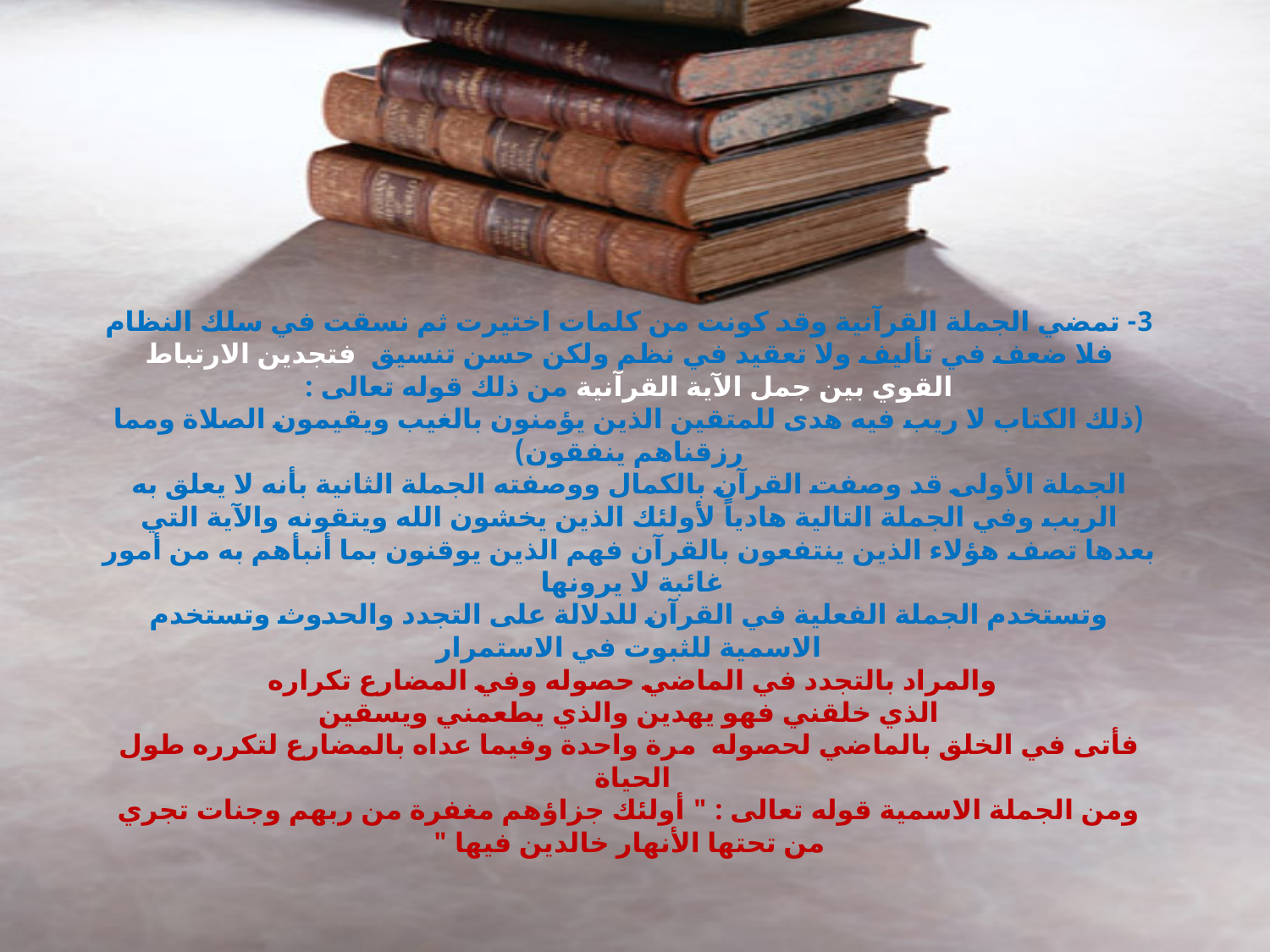

# 3- تمضي الجملة القرآنية وقد كونت من كلمات اختيرت ثم نسقت في سلك النظام فلا ضعف في تأليف ولا تعقيد في نظم ولكن حسن تنسيق  فتجدين الارتباط القوي بين جمل الآية القرآنية من ذلك قوله تعالى : (ذلك الكتاب لا ريب فيه هدى للمتقين الذين يؤمنون بالغيب ويقيمون الصلاة ومما رزقناهم ينفقون) الجملة الأولى قد وصفت القرآن بالكمال ووصفته الجملة الثانية بأنه لا يعلق به الريب وفي الجملة التالية هادياً لأولئك الذين يخشون الله ويتقونه والآية التي بعدها تصف هؤلاء الذين ينتفعون بالقرآن فهم الذين يوقنون بما أنبأهم به من أمور غائبة لا يرونها وتستخدم الجملة الفعلية في القرآن للدلالة على التجدد والحدوث وتستخدم الاسمية للثبوت في الاستمرار والمراد بالتجدد في الماضي حصوله وفي المضارع تكراره الذي خلقني فهو يهدين والذي يطعمني ويسقين فأتى في الخلق بالماضي لحصوله  مرة واحدة وفيما عداه بالمضارع لتكرره طول الحياة ومن الجملة الاسمية قوله تعالى : " أولئك جزاؤهم مغفرة من ربهم وجنات تجري من تحتها الأنهار خالدين فيها "